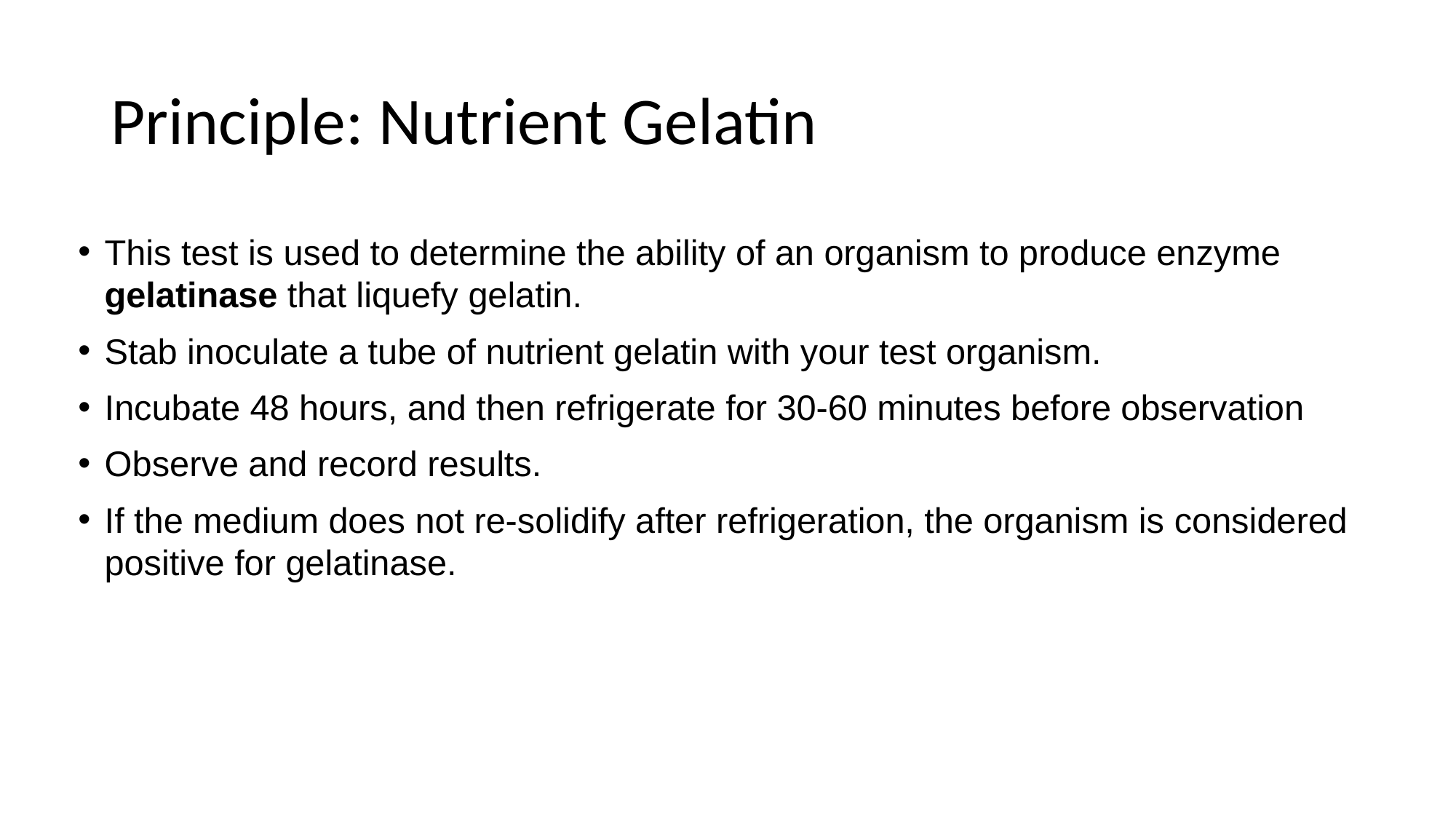

# Principle: Nutrient Gelatin
This test is used to determine the ability of an organism to produce enzyme gelatinase that liquefy gelatin.
Stab inoculate a tube of nutrient gelatin with your test organism.
Incubate 48 hours, and then refrigerate for 30-60 minutes before observation
Observe and record results.
If the medium does not re-solidify after refrigeration, the organism is considered positive for gelatinase.